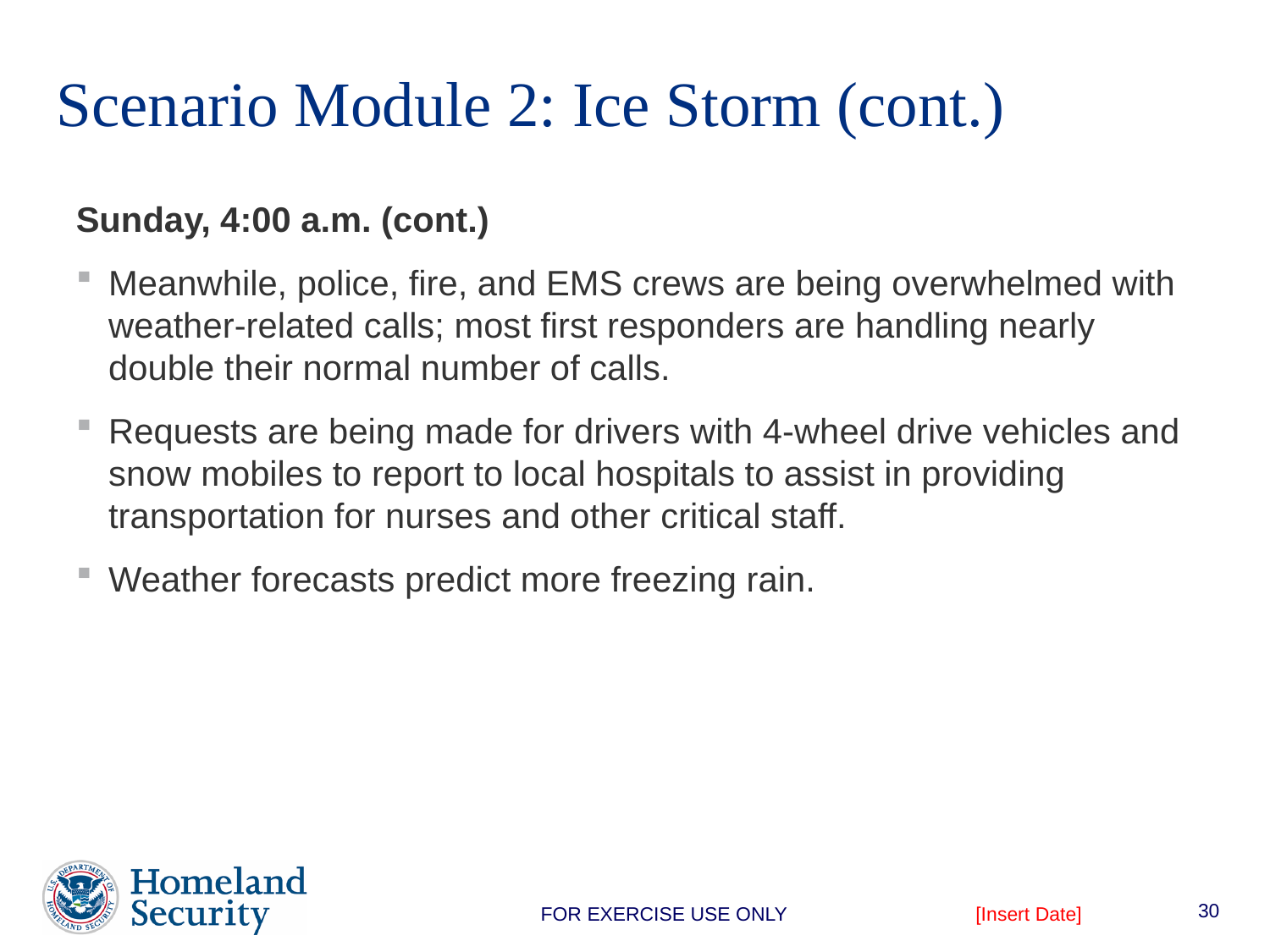

# Scenario Module 2: Ice Storm (cont.)
Sunday, 4:00 a.m. (cont.)
Meanwhile, police, fire, and EMS crews are being overwhelmed with weather-related calls; most first responders are handling nearly double their normal number of calls.
Requests are being made for drivers with 4-wheel drive vehicles and snow mobiles to report to local hospitals to assist in providing transportation for nurses and other critical staff.
Weather forecasts predict more freezing rain.

30